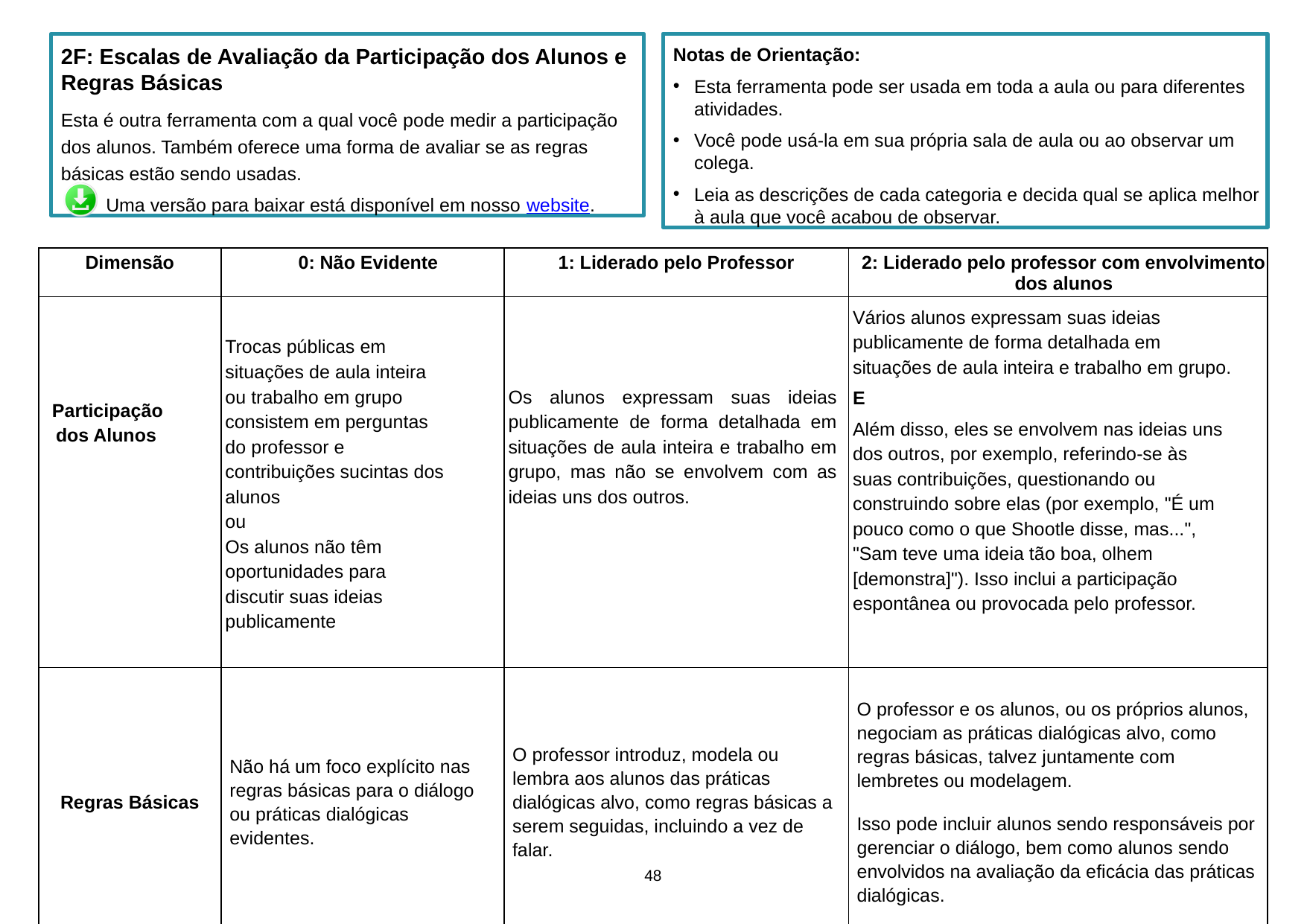

2F: Escalas de Avaliação da Participação dos Alunos e Regras Básicas
Esta é outra ferramenta com a qual você pode medir a participação dos alunos. Também oferece uma forma de avaliar se as regras básicas estão sendo usadas.
Uma versão para baixar está disponível em nosso website.
Notas de Orientação:
Esta ferramenta pode ser usada em toda a aula ou para diferentes atividades.
Você pode usá-la em sua própria sala de aula ou ao observar um colega.
Leia as descrições de cada categoria e decida qual se aplica melhor à aula que você acabou de observar.

| Dimensão | 0: Não Evidente | 1: Liderado pelo Professor | 2: Liderado pelo professor com envolvimento dos alunos |
| --- | --- | --- | --- |
| Participação dos Alunos | Trocas públicas em situações de aula inteira ou trabalho em grupo consistem em perguntas do professor e contribuições sucintas dos alunos ou Os alunos não têm oportunidades para discutir suas ideias publicamente | Os alunos expressam suas ideias publicamente de forma detalhada em situações de aula inteira e trabalho em grupo, mas não se envolvem com as ideias uns dos outros. | Vários alunos expressam suas ideias publicamente de forma detalhada em situações de aula inteira e trabalho em grupo. E Além disso, eles se envolvem nas ideias uns dos outros, por exemplo, referindo-se às suas contribuições, questionando ou construindo sobre elas (por exemplo, "É um pouco como o que Shootle disse, mas...", "Sam teve uma ideia tão boa, olhem [demonstra]"). Isso inclui a participação espontânea ou provocada pelo professor. |
| Regras Básicas | Não há um foco explícito nas regras básicas para o diálogo ou práticas dialógicas evidentes. | O professor introduz, modela ou lembra aos alunos das práticas dialógicas alvo, como regras básicas a serem seguidas, incluindo a vez de falar. | O professor e os alunos, ou os próprios alunos, negociam as práticas dialógicas alvo, como regras básicas, talvez juntamente com lembretes ou modelagem. Isso pode incluir alunos sendo responsáveis por gerenciar o diálogo, bem como alunos sendo envolvidos na avaliação da eficácia das práticas dialógicas. |
48